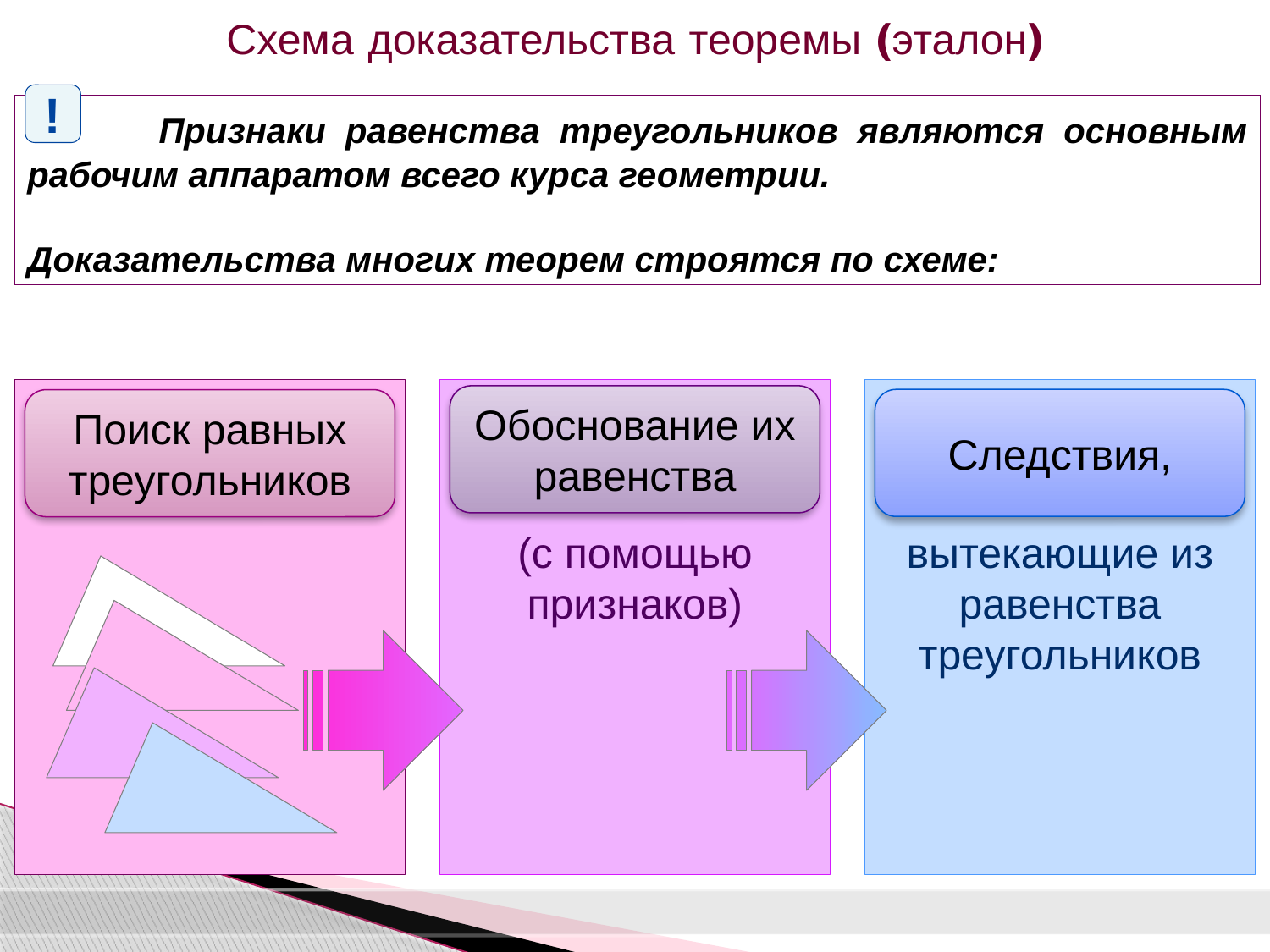

# Схема доказательства теоремы (эталон)
!
      Признаки равенства треугольников являются основным рабочим аппаратом всего курса геометрии.

Доказательства многих теорем строятся по схеме:

(с помощью признаков)

вытекающие из равенства треугольников

Обоснование их равенства
Следствия,
Поиск равных треугольников